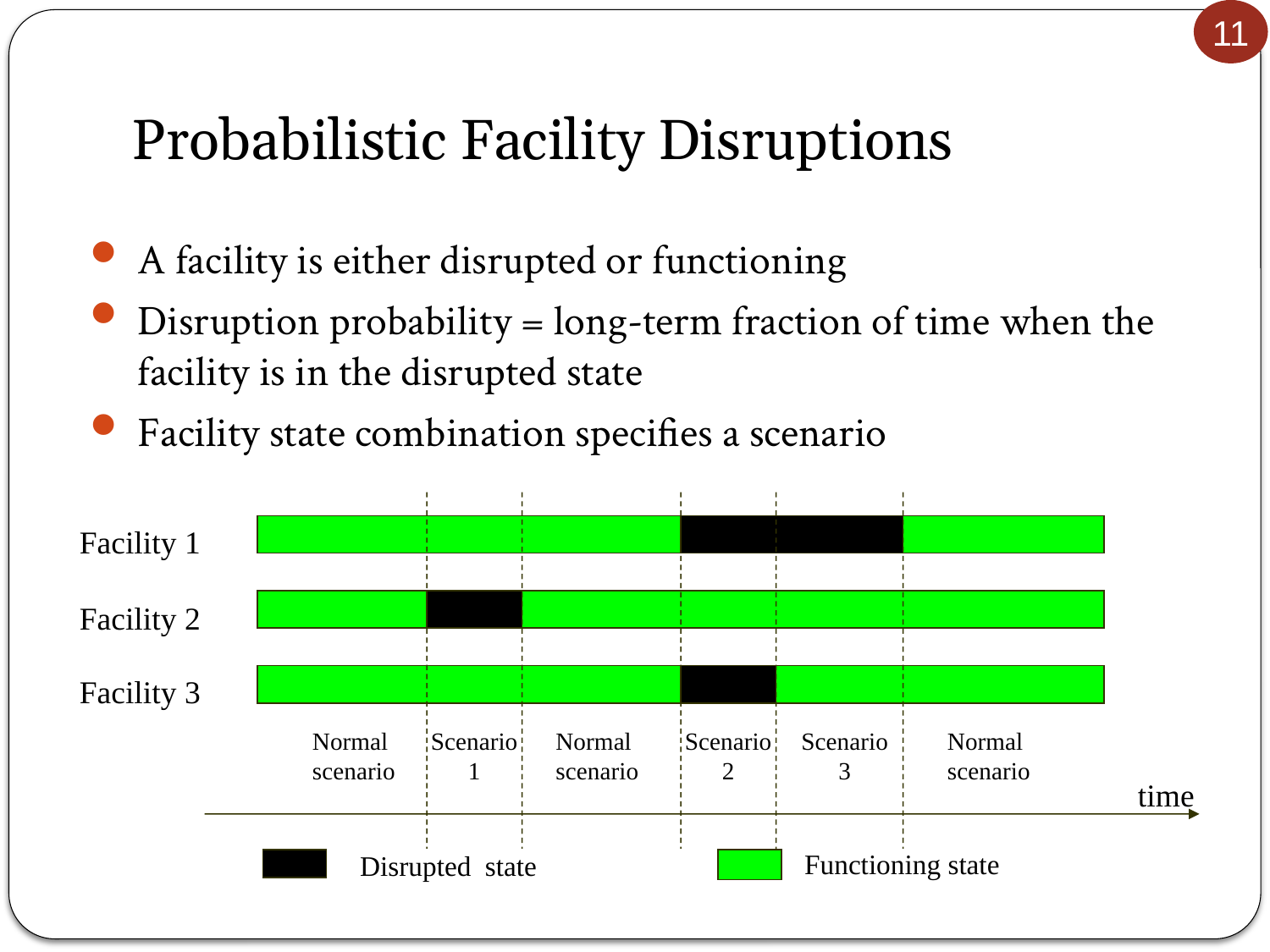

# Probabilistic Facility Disruptions
A facility is either disrupted or functioning
Disruption probability = long-term fraction of time when the facility is in the disrupted state
Facility state combination specifies a scenario

Facility 1

Facility 2
Facility 3

Scenario 3
Scenario 1
Normal scenario
Normal scenario
Normal scenario
Scenario 2
time

Functioning state
Disrupted  state